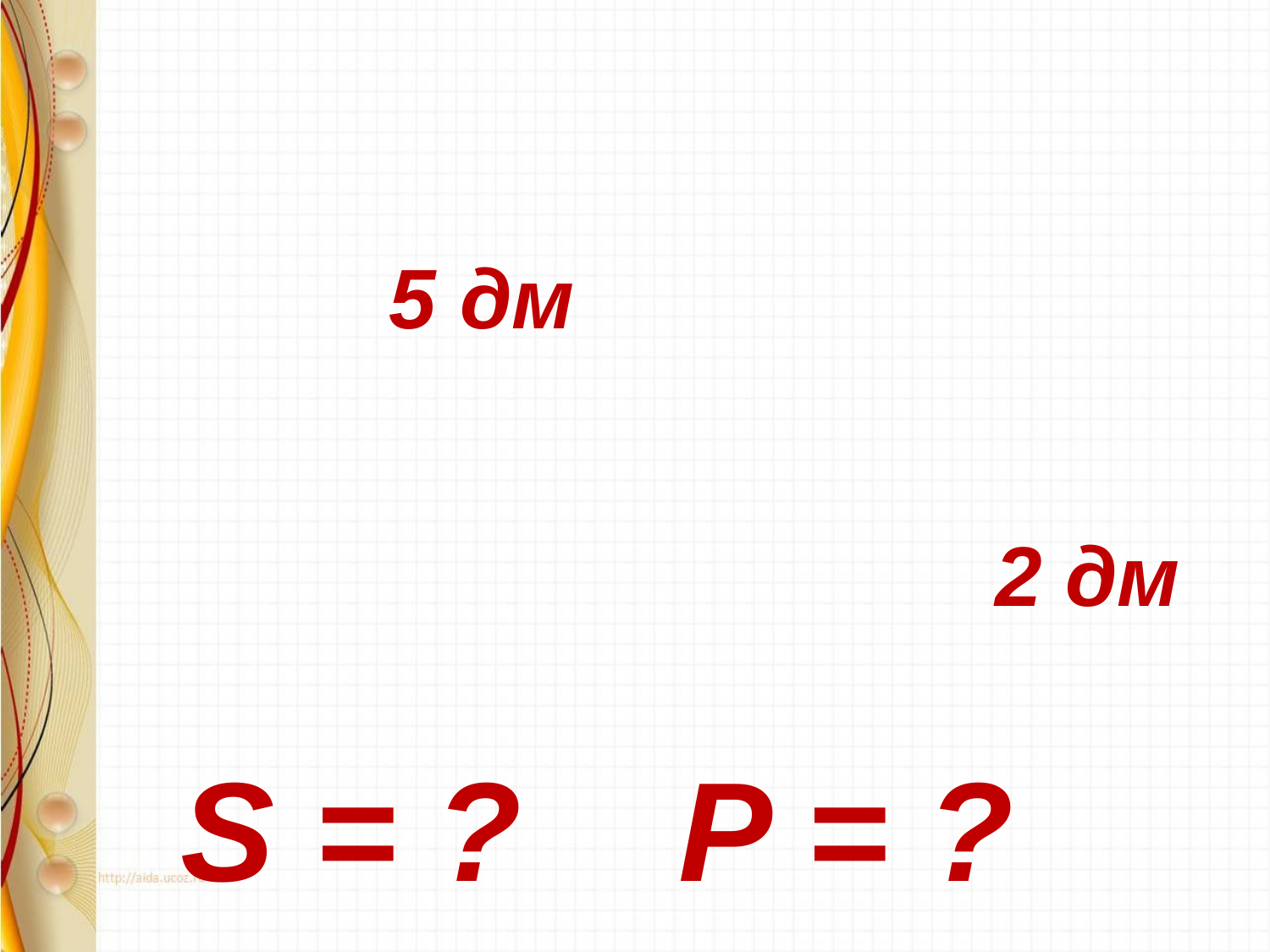

5 дм

2 дм
S = ?    P = ?